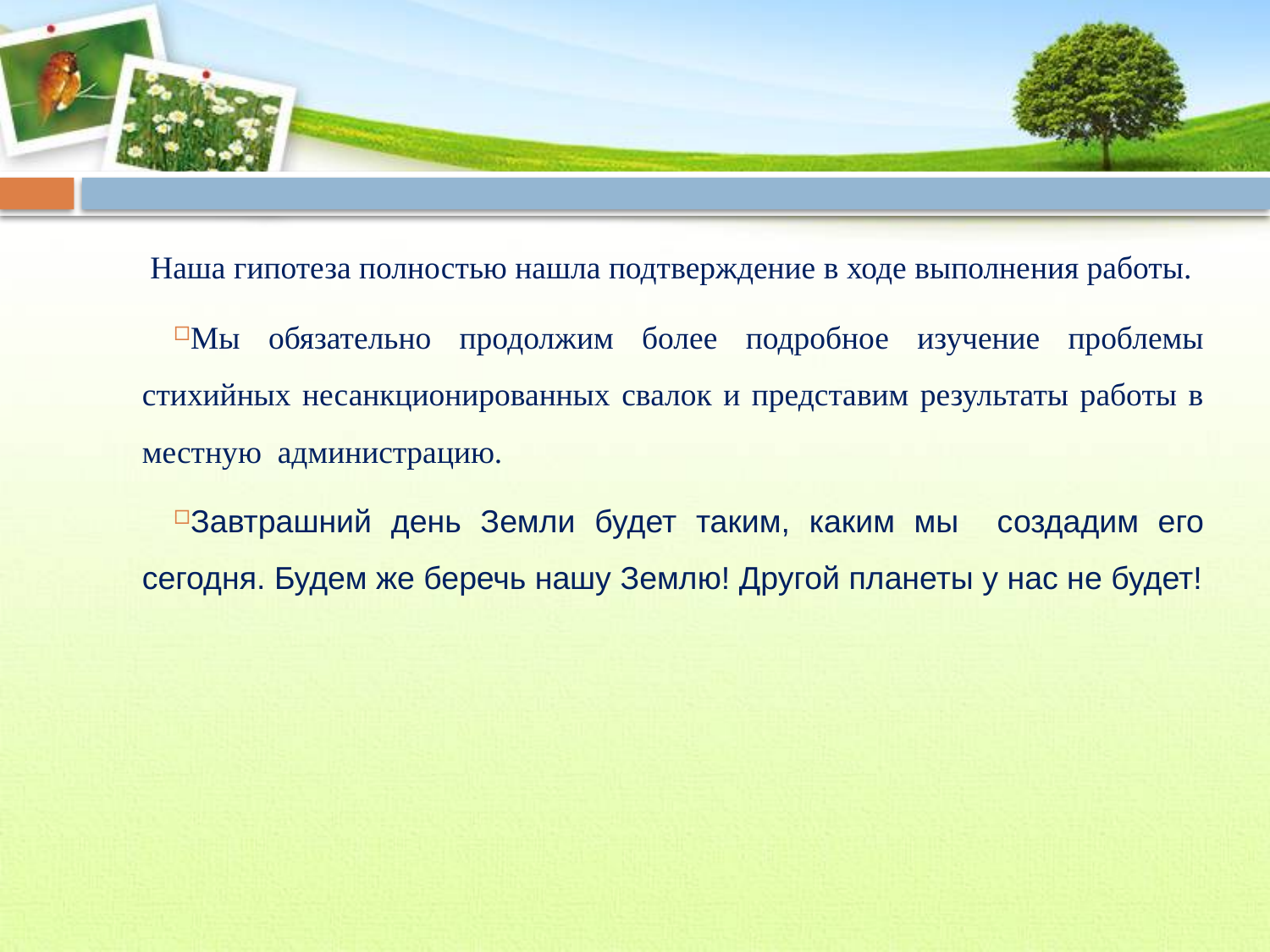

#
 Наша гипотеза полностью нашла подтверждение в ходе выполнения работы.
Мы обязательно продолжим более подробное изучение проблемы стихийных несанкционированных свалок и представим результаты работы в местную  администрацию.
Завтрашний день Земли будет таким, каким мы  создадим его сегодня. Будем же беречь нашу Землю! Другой планеты у нас не будет!